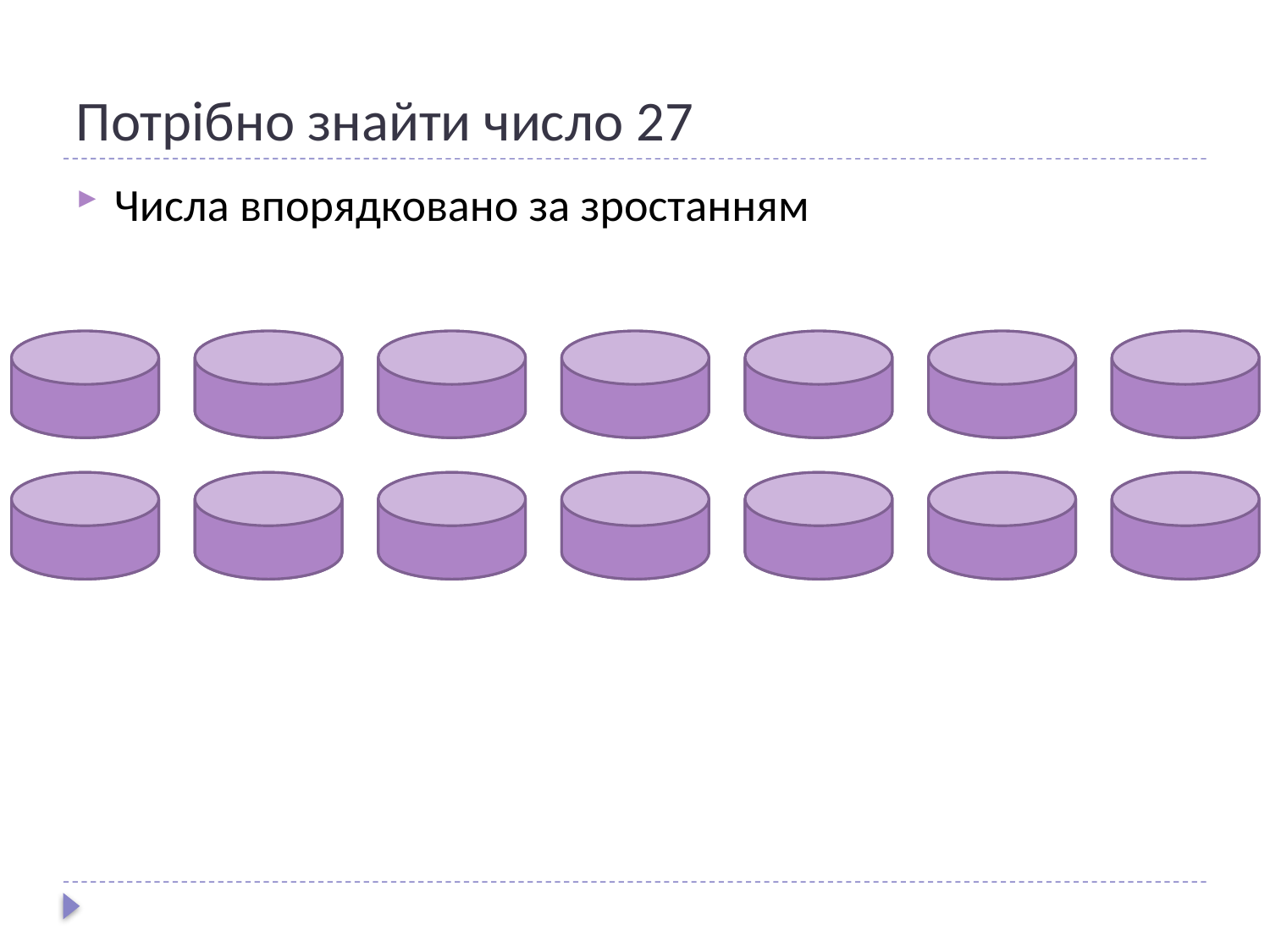

# Потрібно знайти число 27
Числа впорядковано за зростанням
2

4

9

10

12

15

16

19

22

27

28

30

34

43